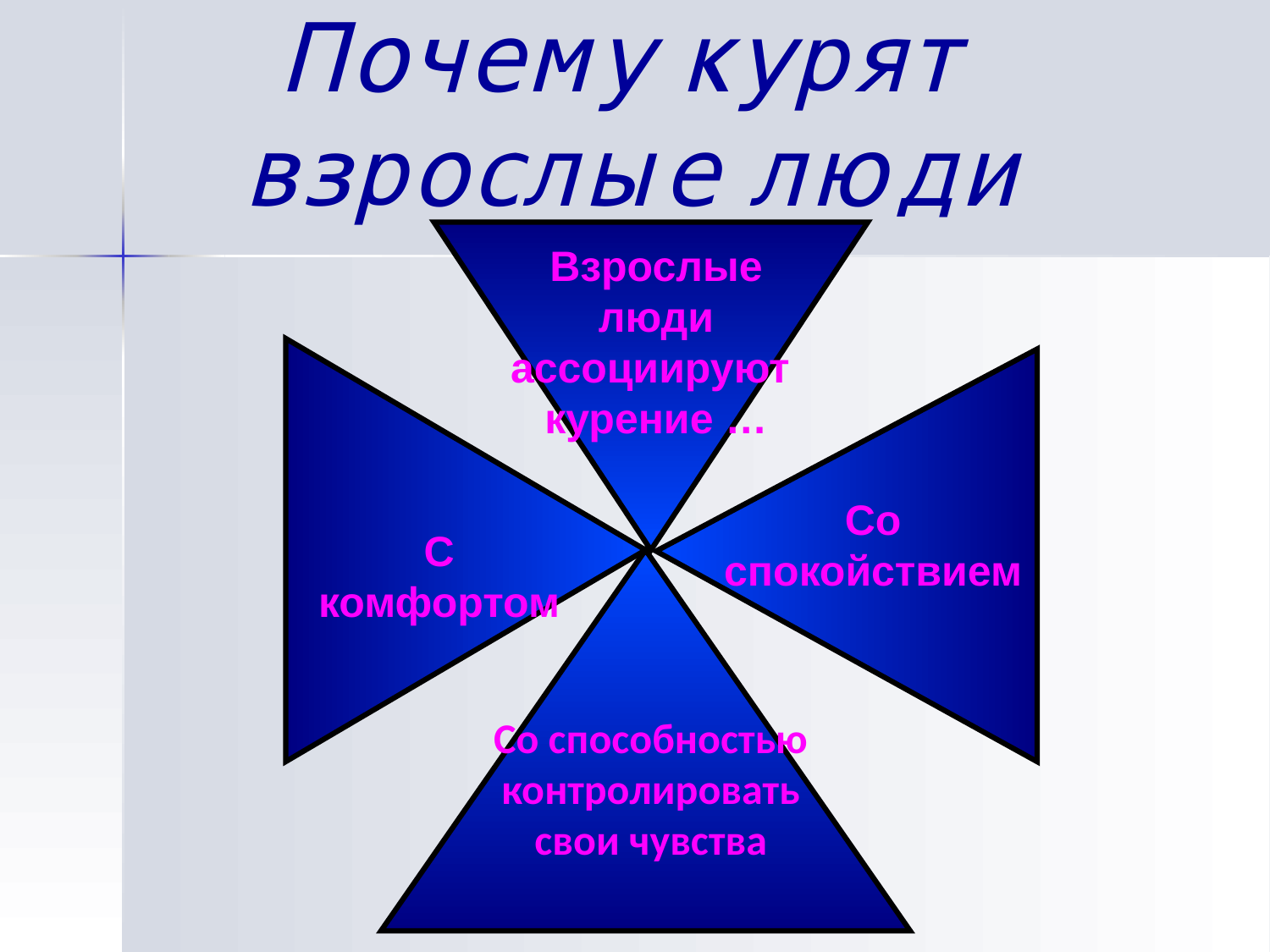

# Почему курят взрослые люди

Взрослые люди ассоциируют  курение …

Со спокойствием
С комфортом

Со способностью контролировать свои чувства